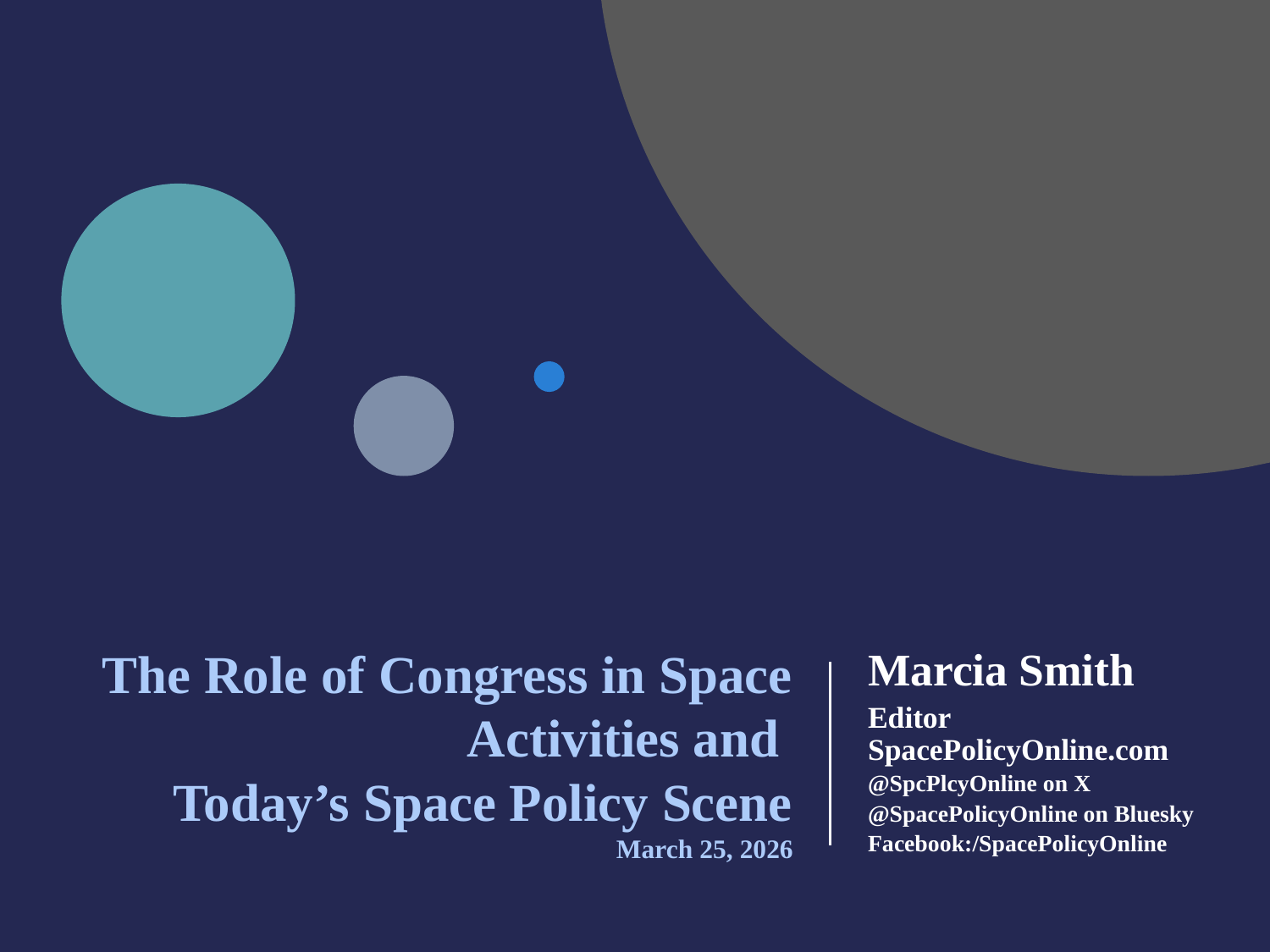

# The Role of Congress in Space Activities and Today’s Space Policy Scene March 25, 2026
Marcia Smith
Editor SpacePolicyOnline.com
@SpcPlcyOnline on X
@SpacePolicyOnline on Bluesky
Facebook:/SpacePolicyOnline